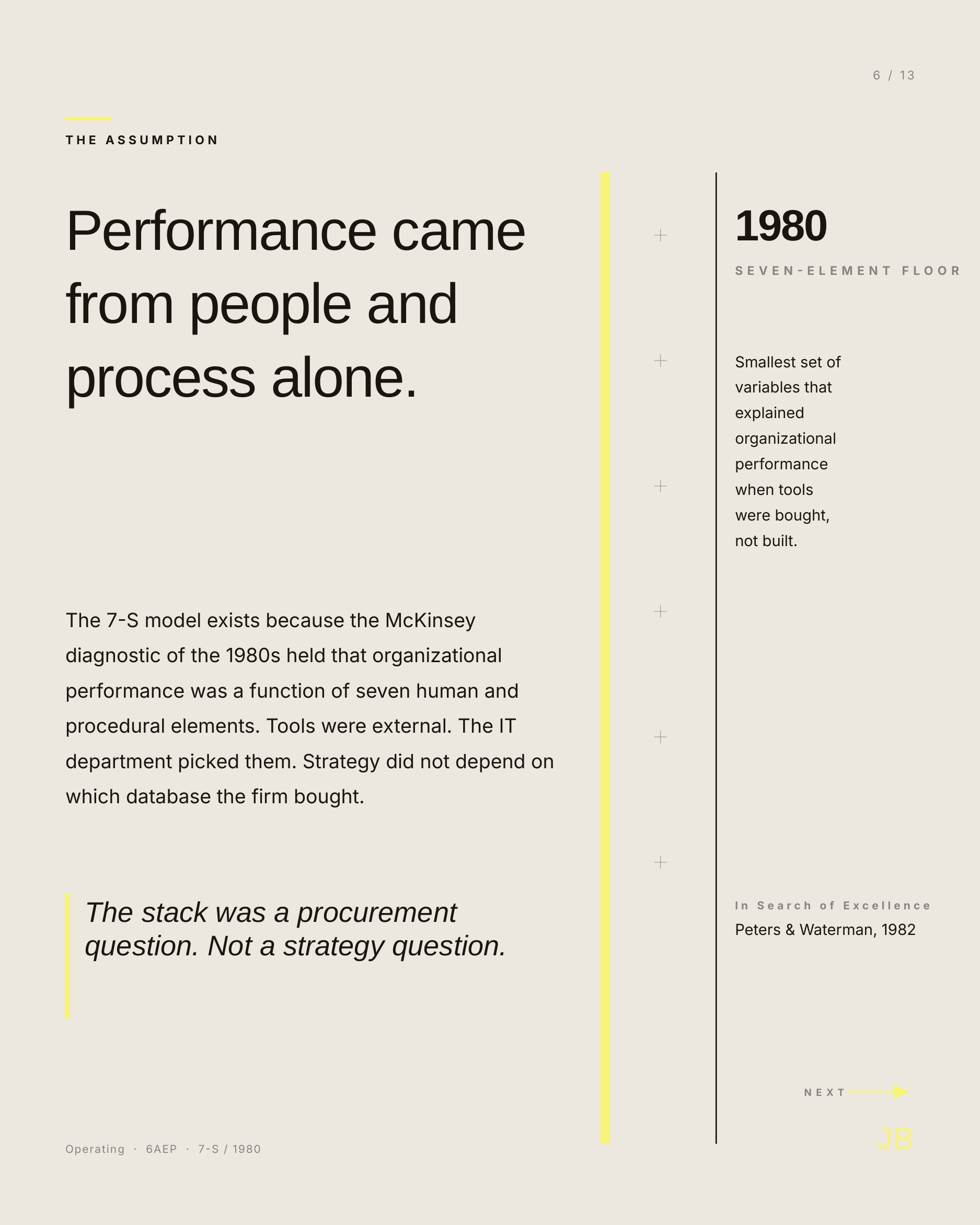

6 / 13

THE ASSUMPTION

Performance came
from people and
process alone.
1980

SEVEN-ELEMENT FLOOR
Smallest set of
variables that
explained
organizational
performance
when tools
were bought,
not built.

The 7-S model exists because the McKinsey diagnostic of the 1980s held that organizational performance was a function of seven human and procedural elements. Tools were external. The IT department picked them. Strategy did not depend on which database the firm bought.

The stack was a procurement question. Not a strategy question.
In Search of Excellence
Peters & Waterman, 1982
NEXT

JB
Operating  ·  6AEP  ·  7-S / 1980